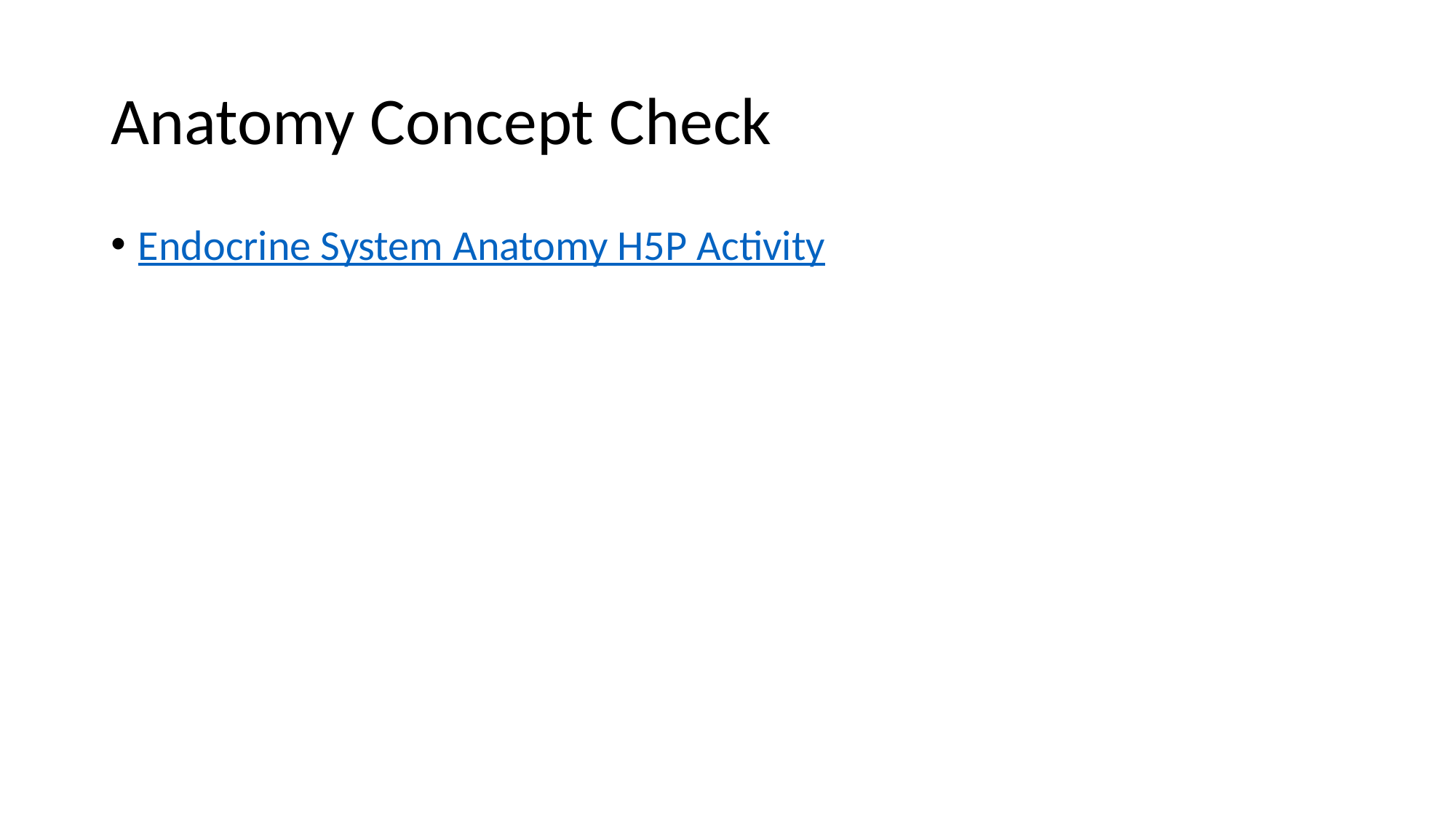

# Anatomy Concept Check
Endocrine System Anatomy H5P Activity